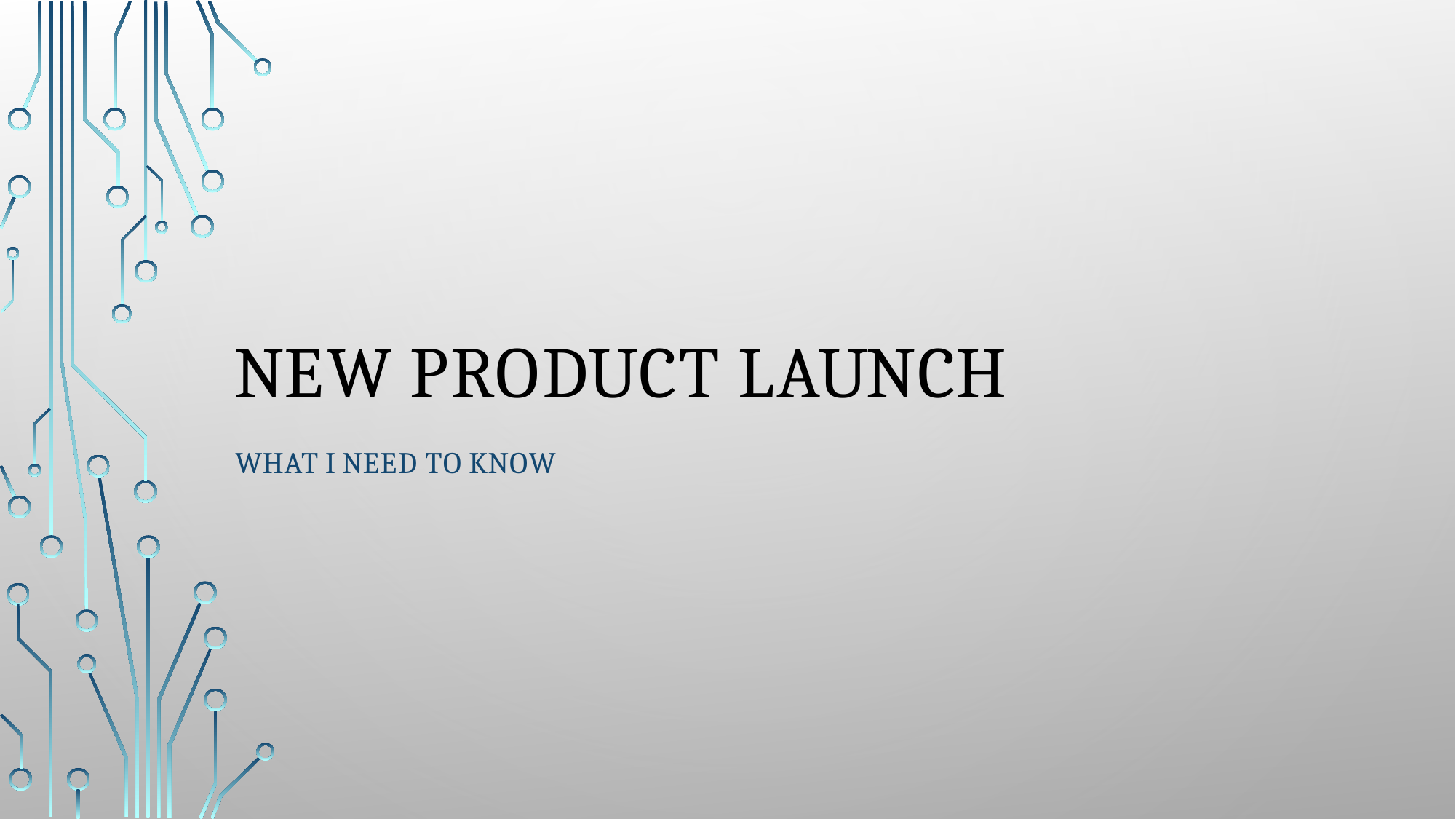

# New Product Launch
What I need to know